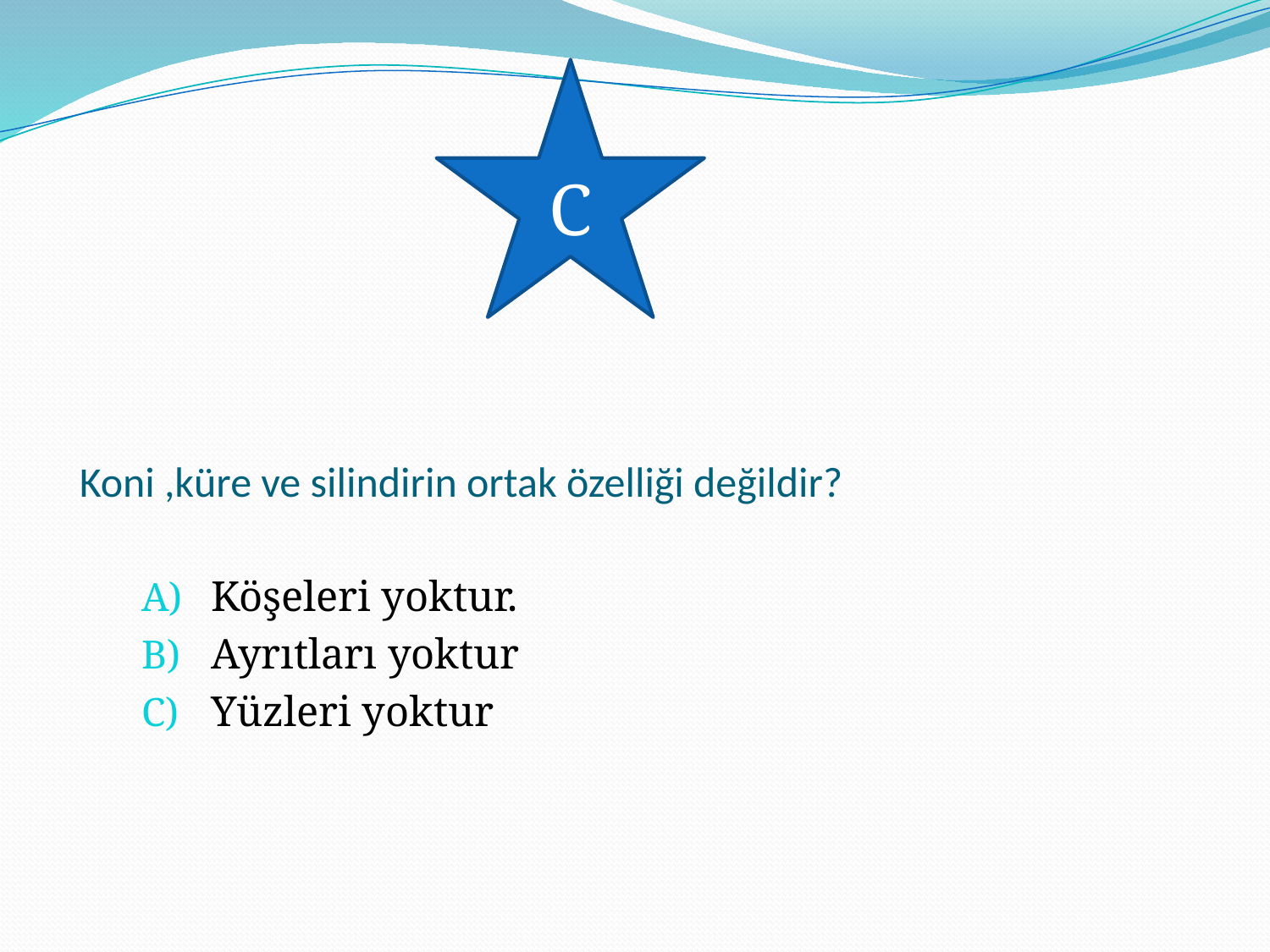

C
# Koni ,küre ve silindirin ortak özelliği değildir?

Köşeleri yoktur.
Ayrıtları yoktur
Yüzleri yoktur